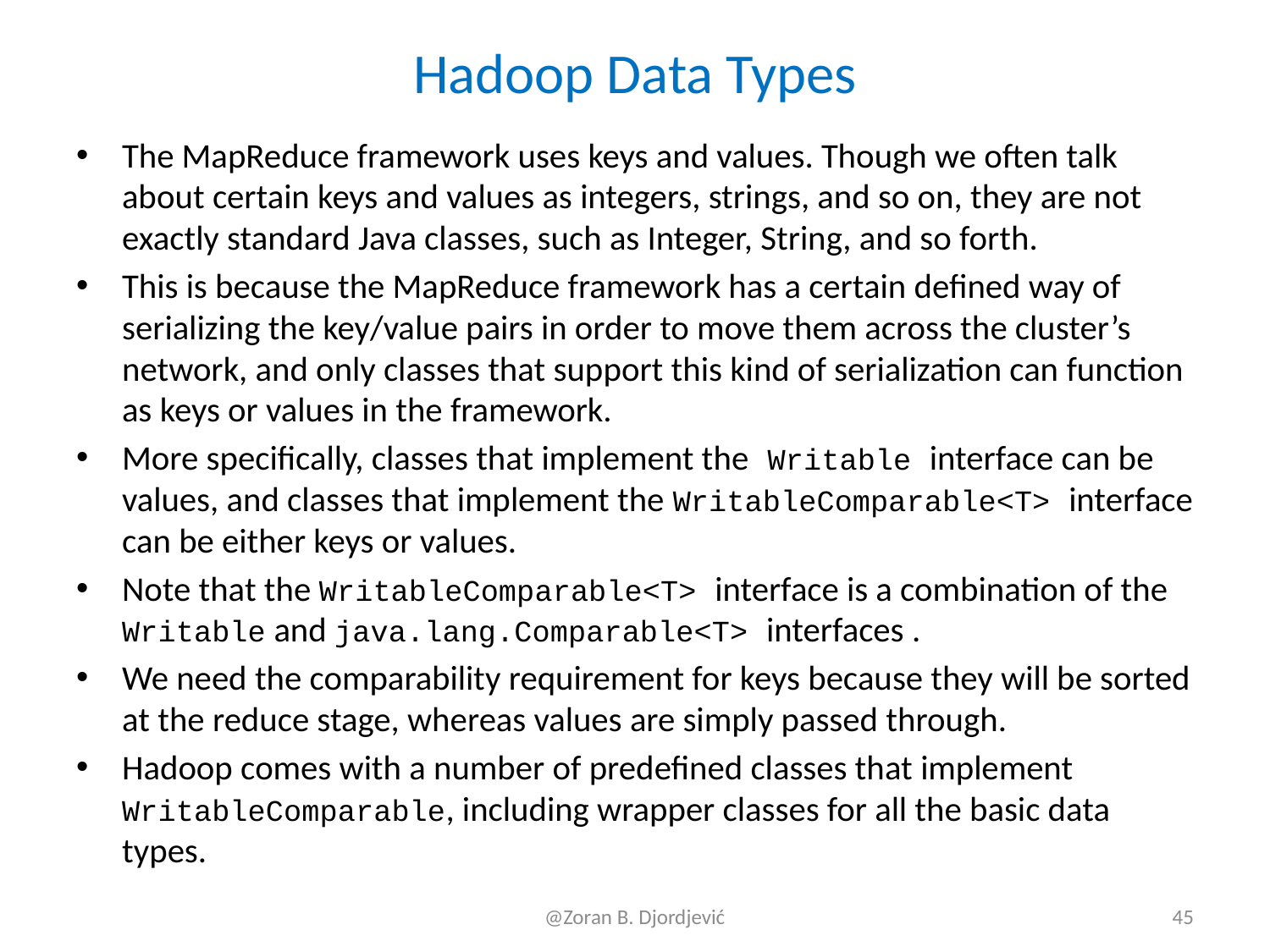

# Hadoop Data Types
The MapReduce framework uses keys and values. Though we often talk about certain keys and values as integers, strings, and so on, they are not exactly standard Java classes, such as Integer, String, and so forth.
This is because the MapReduce framework has a certain defined way of serializing the key/value pairs in order to move them across the cluster’s network, and only classes that support this kind of serialization can function as keys or values in the framework.
More specifically, classes that implement the Writable interface can be values, and classes that implement the WritableComparable<T> interface can be either keys or values.
Note that the WritableComparable<T> interface is a combination of the Writable and java.lang.Comparable<T> interfaces .
We need the comparability requirement for keys because they will be sorted at the reduce stage, whereas values are simply passed through.
Hadoop comes with a number of predefined classes that implement WritableComparable, including wrapper classes for all the basic data types.

@Zoran B. Djordjević
45